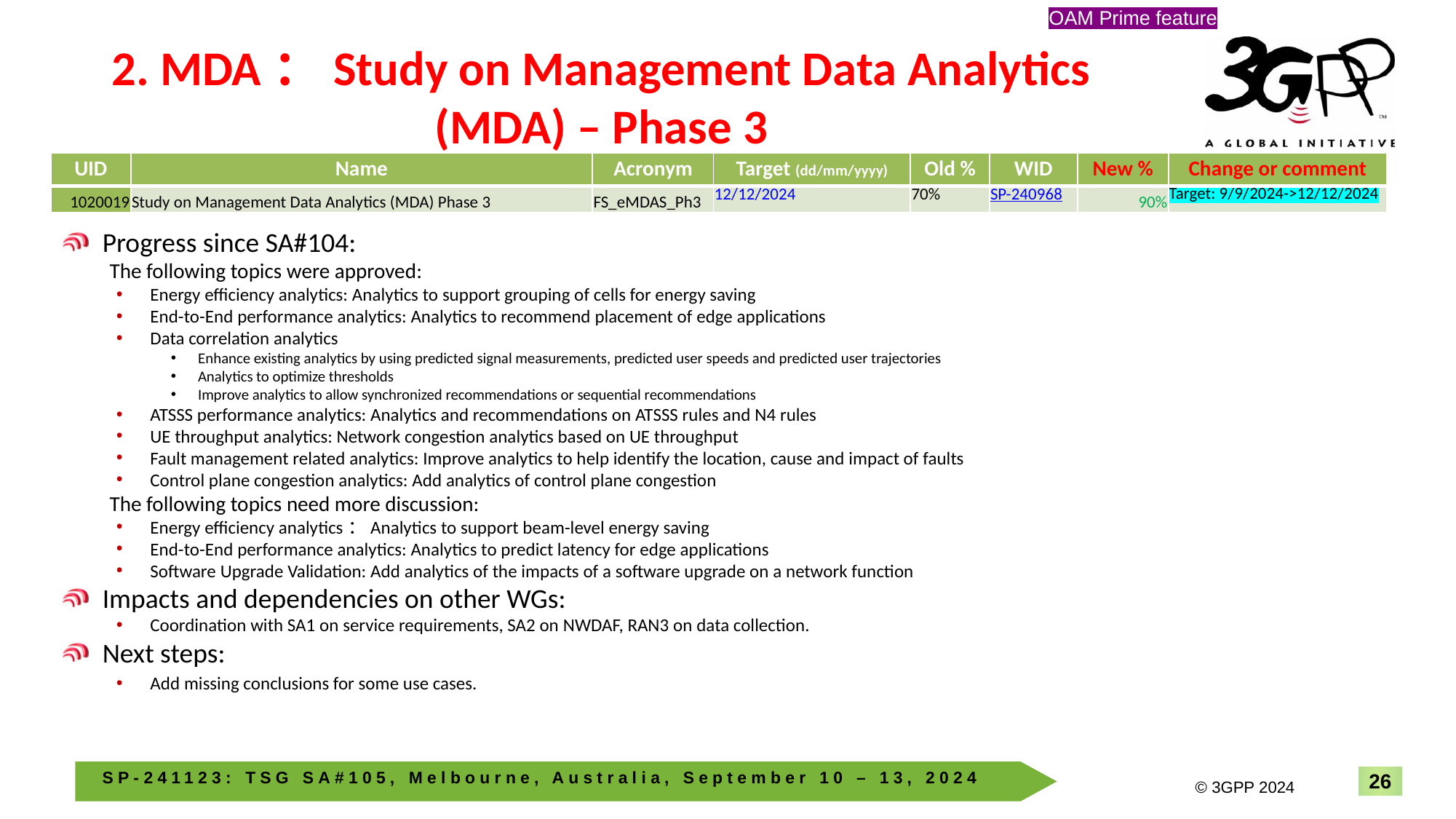

OAM Prime feature
# 2. MDA：Study on Management Data Analytics (MDA) – Phase 3
| UID | Name | Acronym | Target (dd/mm/yyyy) | Old % | WID | New % | Change or comment |
| --- | --- | --- | --- | --- | --- | --- | --- |
| 1020019 | Study on Management Data Analytics (MDA) Phase 3 | FS\_eMDAS\_Ph3 | 12/12/2024 | 70% | SP-240968 | 90% | Target: 9/9/2024->12/12/2024 |
Progress since SA#104:
The following topics were approved:
Energy efficiency analytics: Analytics to support grouping of cells for energy saving
End-to-End performance analytics: Analytics to recommend placement of edge applications
Data correlation analytics
Enhance existing analytics by using predicted signal measurements, predicted user speeds and predicted user trajectories
Analytics to optimize thresholds
Improve analytics to allow synchronized recommendations or sequential recommendations
ATSSS performance analytics: Analytics and recommendations on ATSSS rules and N4 rules
UE throughput analytics: Network congestion analytics based on UE throughput
Fault management related analytics: Improve analytics to help identify the location, cause and impact of faults
Control plane congestion analytics: Add analytics of control plane congestion
The following topics need more discussion:
Energy efficiency analytics：Analytics to support beam-level energy saving
End-to-End performance analytics: Analytics to predict latency for edge applications
Software Upgrade Validation: Add analytics of the impacts of a software upgrade on a network function
Impacts and dependencies on other WGs:
Coordination with SA1 on service requirements, SA2 on NWDAF, RAN3 on data collection.
Next steps:
Add missing conclusions for some use cases.